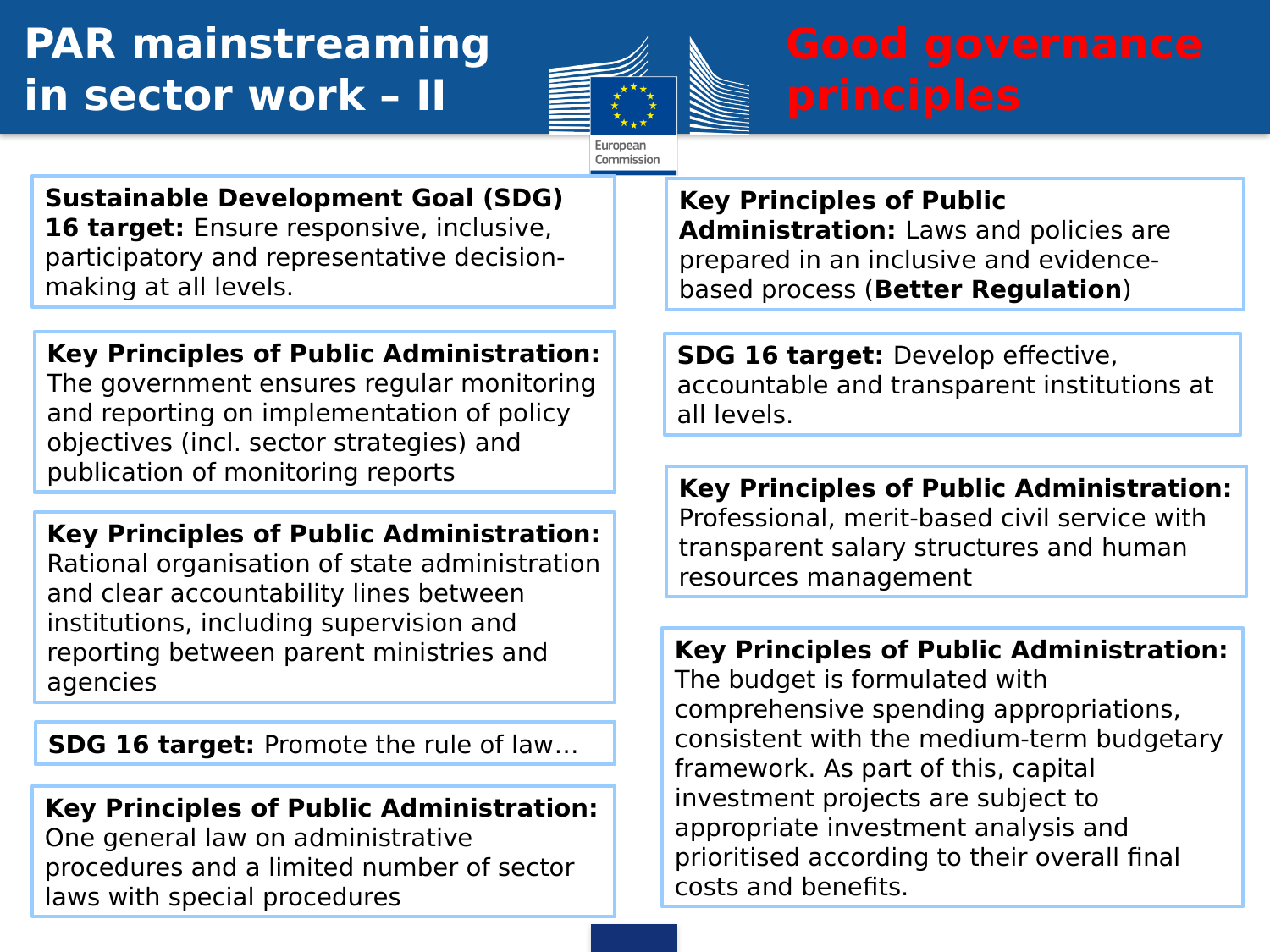

# PAR mainstreaming 			Good governance in sector work – II			principles
Sustainable Development Goal (SDG) 16 target: Ensure responsive, inclusive, participatory and representative decision-making at all levels.

Key Principles of Public Administration: Laws and policies are prepared in an inclusive and evidence-based process (Better Regulation)
Key Principles of Public Administration: The government ensures regular monitoring and reporting on implementation of policy objectives (incl. sector strategies) and publication of monitoring reports
SDG 16 target: Develop effective, accountable and transparent institutions at all levels.
Key Principles of Public Administration: Professional, merit-based civil service with transparent salary structures and human resources management
Key Principles of Public Administration: Rational organisation of state administration and clear accountability lines between institutions, including supervision and reporting between parent ministries and agencies
Key Principles of Public Administration: The budget is formulated with comprehensive spending appropriations, consistent with the medium-term budgetary framework. As part of this, capital investment projects are subject to appropriate investment analysis and prioritised according to their overall final costs and benefits.
SDG 16 target: Promote the rule of law…
Key Principles of Public Administration: One general law on administrative procedures and a limited number of sector laws with special procedures